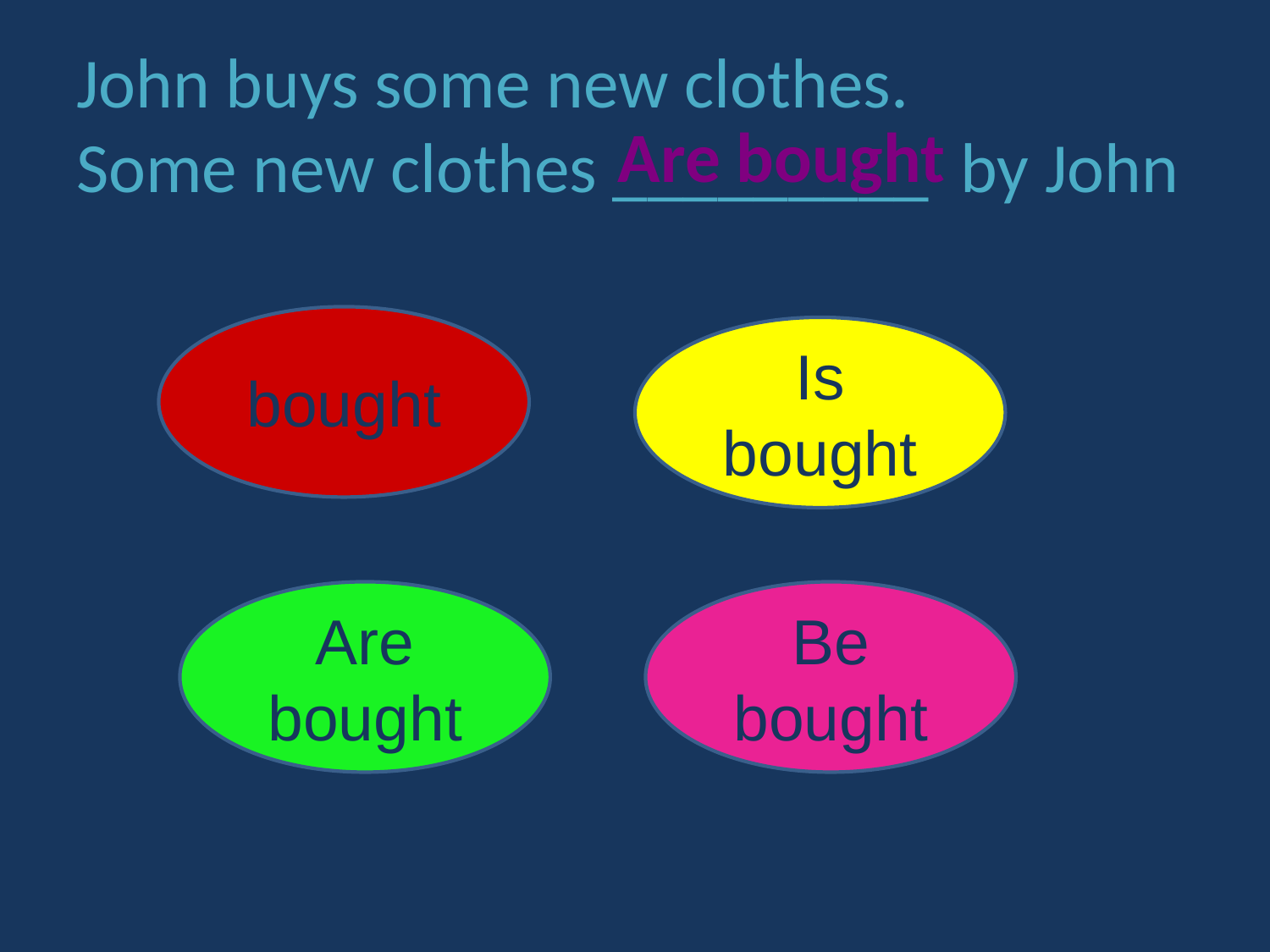

# John buys some new clothes. Some new clothes _________  by John
Are bought

bought
Is bought
Are bought
Be bought